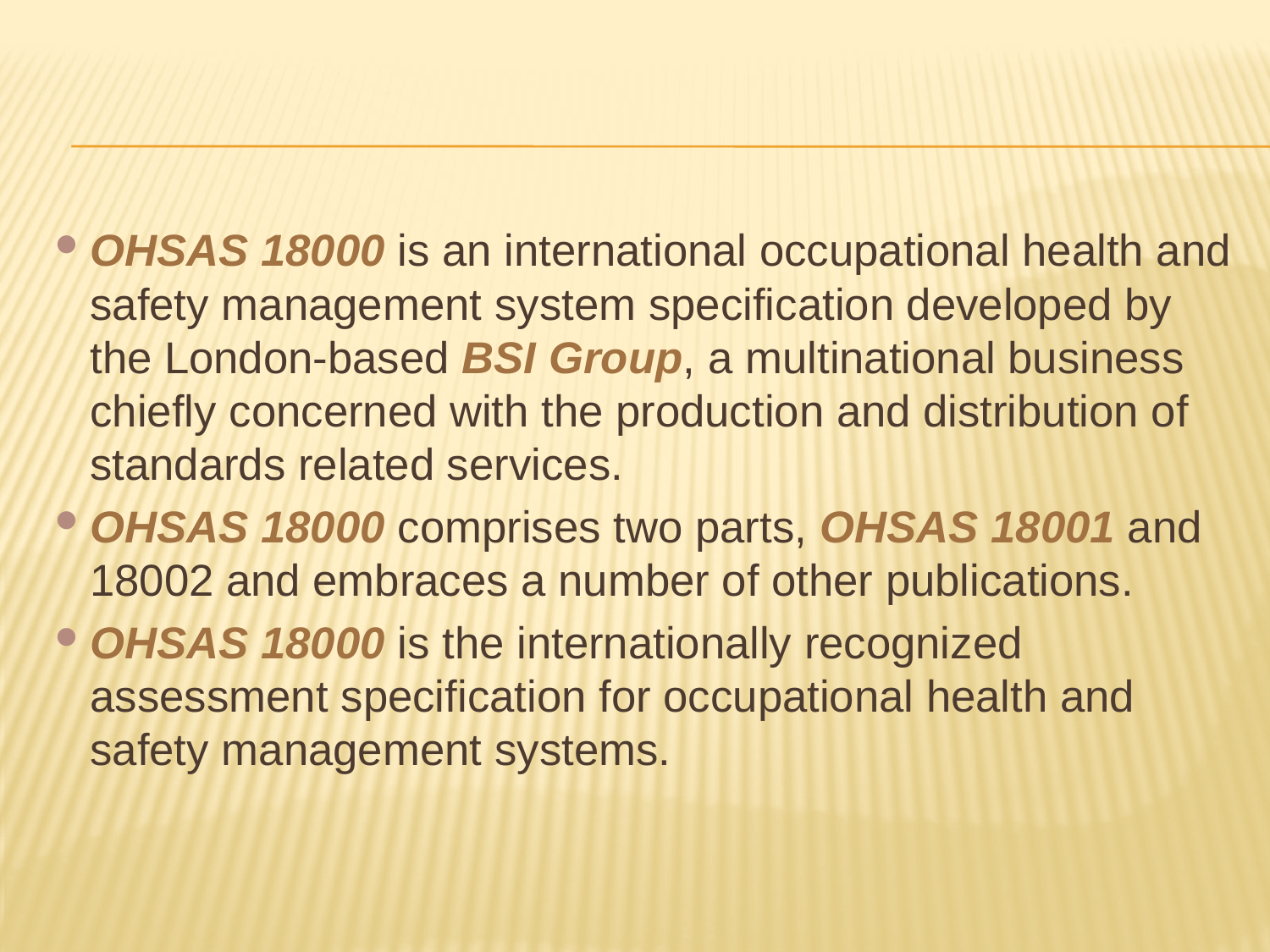

#
OHSAS 18000 is an international occupational health and safety management system specification developed by the London-based BSI Group, a multinational business chiefly concerned with the production and distribution of standards related services.
OHSAS 18000 comprises two parts, OHSAS 18001 and 18002 and embraces a number of other publications.
OHSAS 18000 is the internationally recognized assessment specification for occupational health and safety management systems.